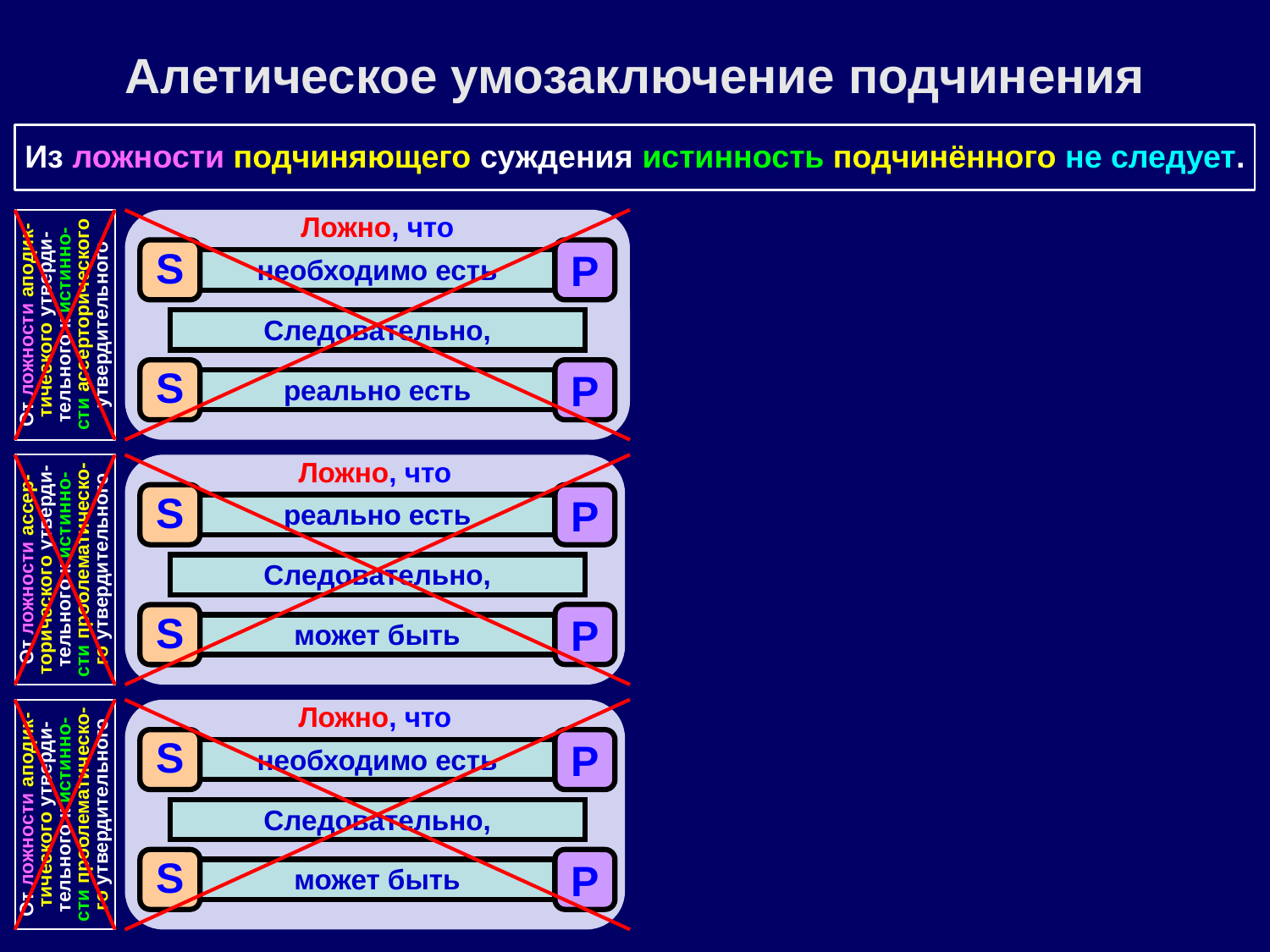

Алетическое умозаключение подчинения
Из ложности подчиняющего суждения истинность подчинённого не следует.
Ложно, что
S
P
необходимо есть
От ложности аподик-тического утверди-тельного к истинно-сти ассерторического утвердительного
Следовательно,
S
P
реально есть
Ложно, что
S
P
реально есть
От ложности ассер-торического утверди-тельного к истинно-сти проблематическо-го утвердительного
Следовательно,
P
S
может быть
Ложно, что
S
P
необходимо есть
От ложности аподик-тического утверди-тельного к истинно-сти проблематическо-го утвердительного
Следовательно,
S
P
может быть